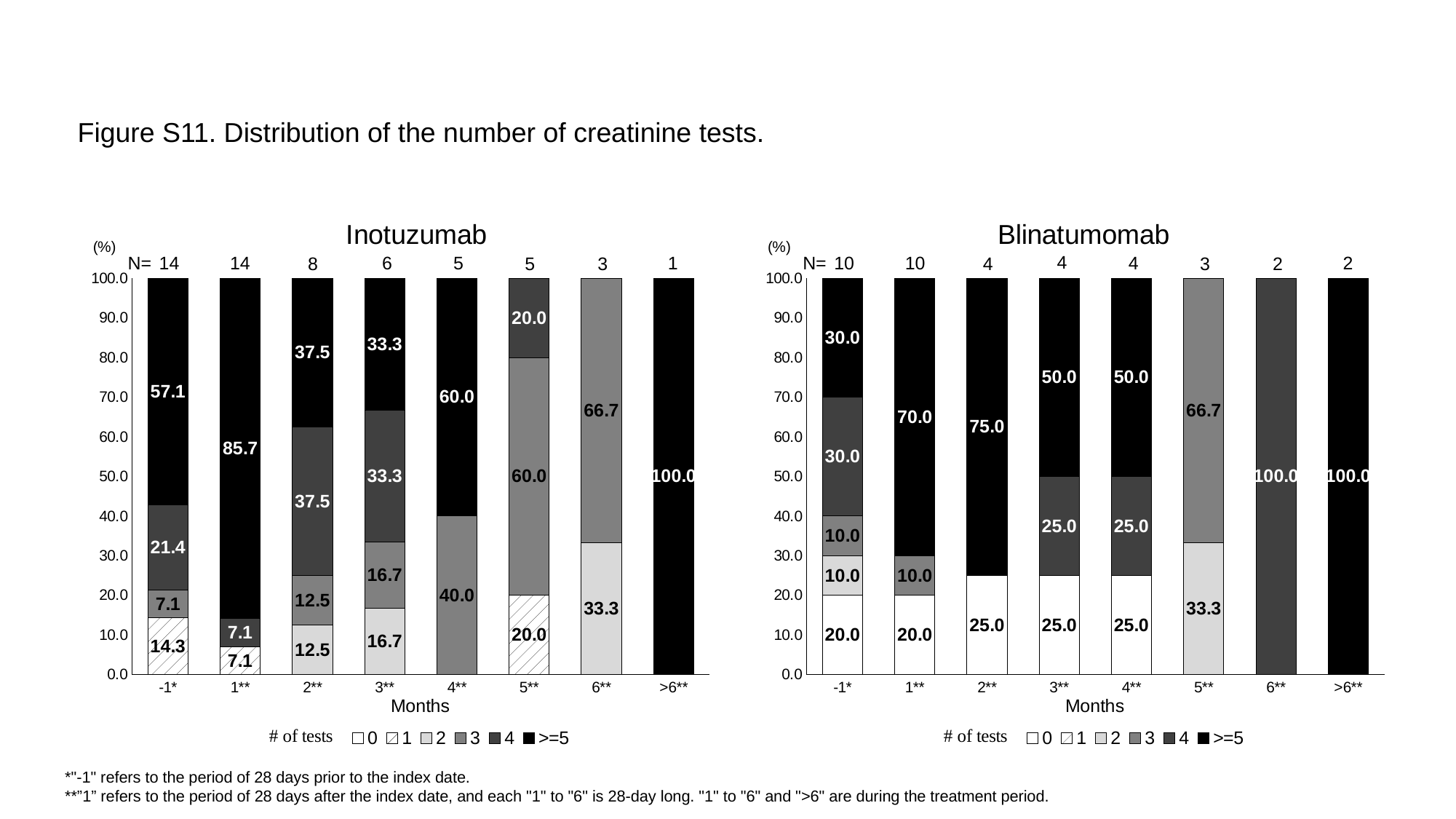

Figure S11. Distribution of the number of creatinine tests.

### Chart: Inotuzumab

| Category | 0 | 1 | 2 | 3 | 4 | >=5 |
|---|---|---|---|---|---|---|
| -1* | 0.0 | 14.3 | 0.0 | 7.1 | 21.4 | 57.1 |
| 1** | 0.0 | 7.1 | 0.0 | 0.0 | 7.1 | 85.7 |
| 2** | 0.0 | 0.0 | 12.5 | 12.5 | 37.5 | 37.5 |
| 3** | 0.0 | 0.0 | 16.7 | 16.7 | 33.3 | 33.3 |
| 4** | 0.0 | 0.0 | 0.0 | 40.0 | 0.0 | 60.0 |
| 5** | 0.0 | 20.0 | 0.0 | 60.0 | 20.0 | 0.0 |
| 6** | 0.0 | 0.0 | 33.3 | 66.7 | 0.0 | 0.0 |
| >6** | 0.0 | 0.0 | 0.0 | 0.0 | 0.0 | 100.0 |

### Chart: Blinatumomab

| Category | 0 | 1 | 2 | 3 | 4 | >=5 |
|---|---|---|---|---|---|---|
| -1* | 20.0 | 0.0 | 10.0 | 10.0 | 30.0 | 30.0 |
| 1** | 20.0 | 0.0 | 0.0 | 10.0 | 0.0 | 70.0 |
| 2** | 25.0 | 0.0 | 0.0 | 0.0 | 0.0 | 75.0 |
| 3** | 25.0 | 0.0 | 0.0 | 0.0 | 25.0 | 50.0 |
| 4** | 25.0 | 0.0 | 0.0 | 0.0 | 25.0 | 50.0 |
| 5** | 0.0 | 0.0 | 33.3 | 66.7 | 0.0 | 0.0 |
| 6** | 0.0 | 0.0 | 0.0 | 0.0 | 100.0 | 0.0 |
| >6** | 0.0 | 0.0 | 0.0 | 0.0 | 0.0 | 100.0 |
4
6
2
4
10
10
N=
1
5
14
14
N=
3
4
5
8
2
3
*"-1" refers to the period of 28 days prior to the index date.
**”1” refers to the period of 28 days after the index date, and each "1" to "6" is 28-day long. "1" to "6" and ">6" are during the treatment period.